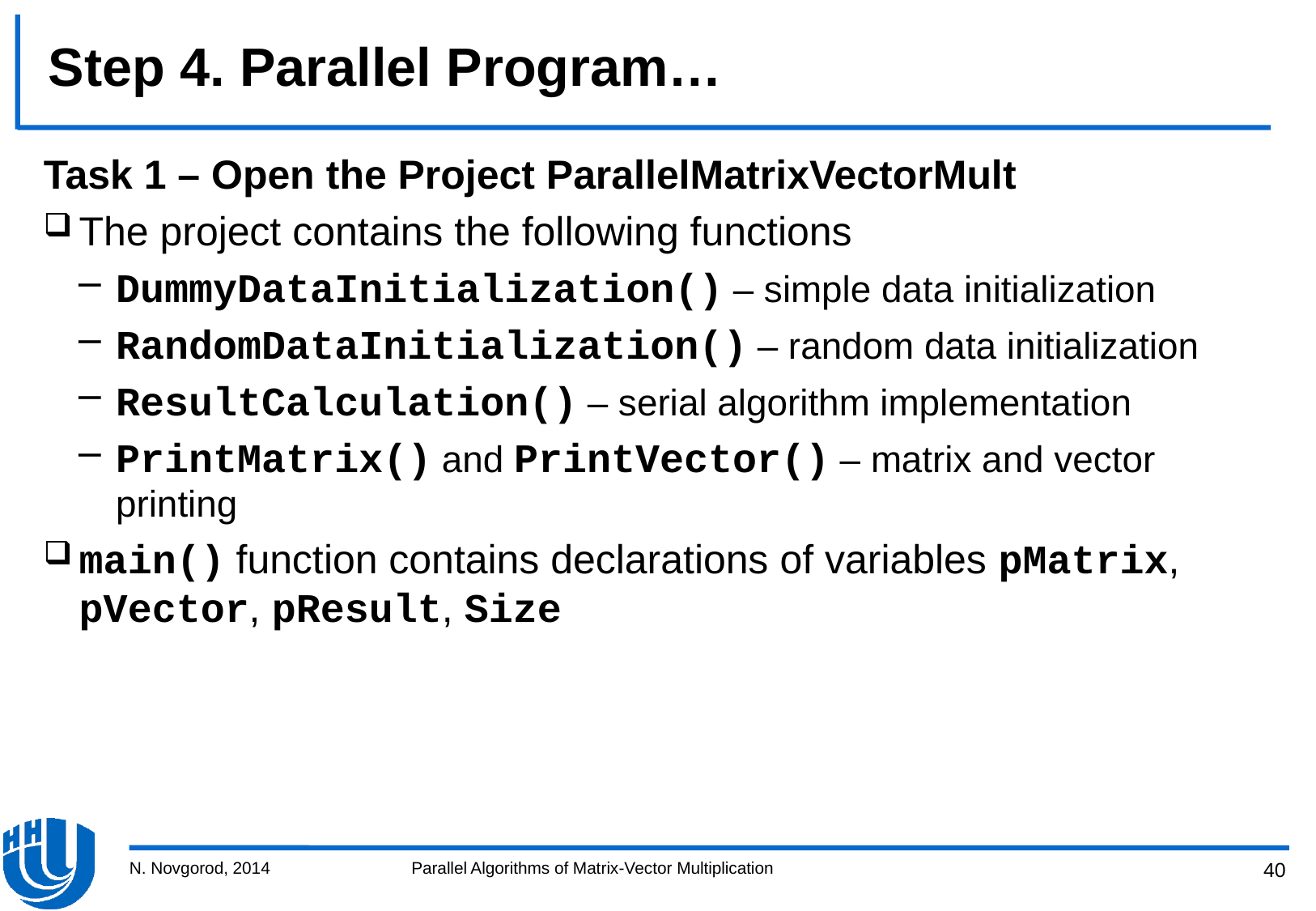

# Step 4. Parallel Program…
Task 1 – Open the Project ParallelMatrixVectorMult
The project contains the following functions
DummyDataInitialization() – simple data initialization
RandomDataInitialization() – random data initialization
ResultCalculation() – serial algorithm implementation
PrintMatrix() and PrintVector() – matrix and vector printing
main() function contains declarations of variables pMatrix, pVector, pResult, Size

N. Novgorod, 2014
Parallel Algorithms of Matrix-Vector Multiplication
40